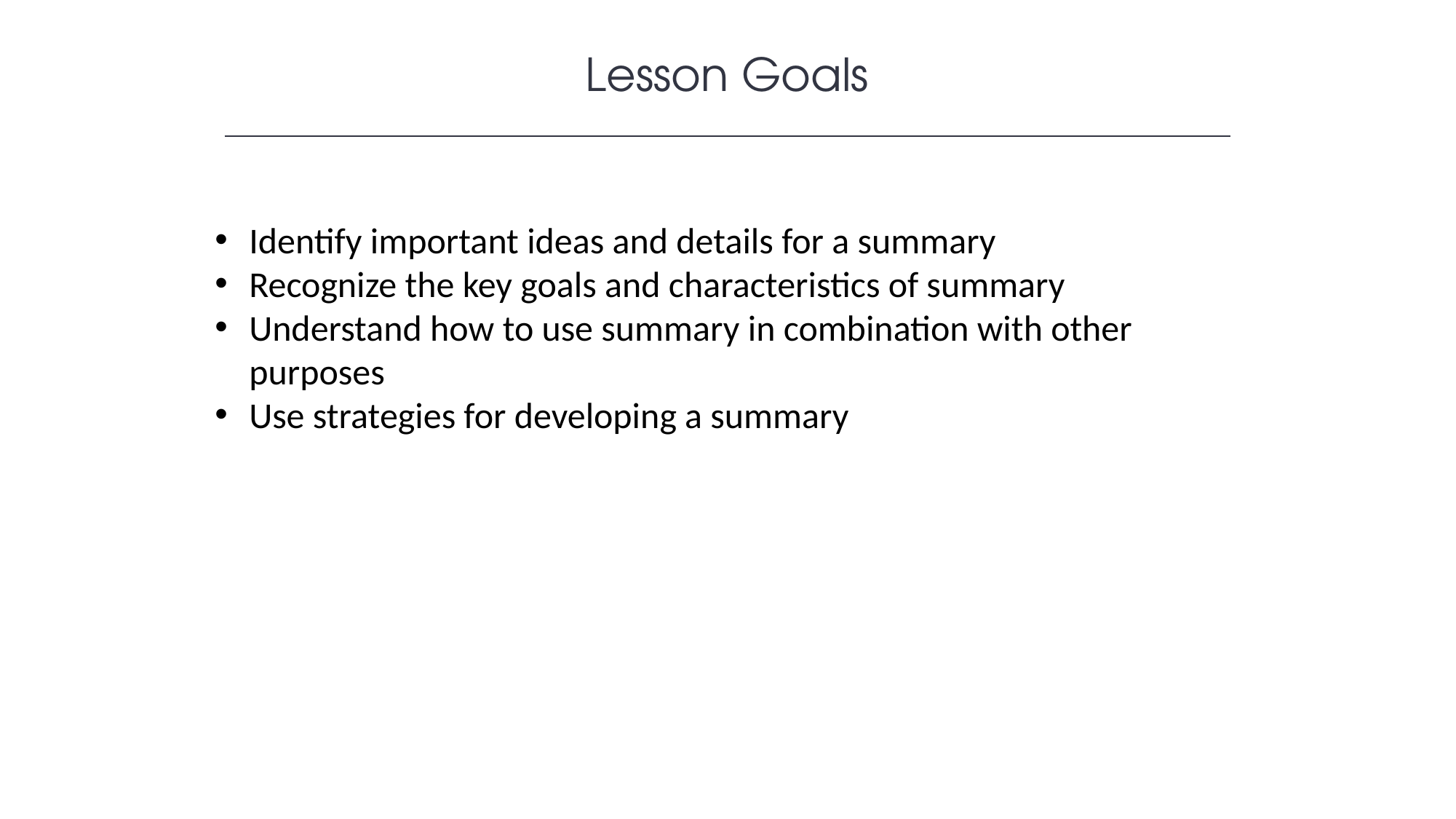

Lesson Goals
HAWKES LEARNING
Identify important ideas and details for a summary
Recognize the key goals and characteristics of summary
Understand how to use summary in combination with other purposes
Use strategies for developing a summary